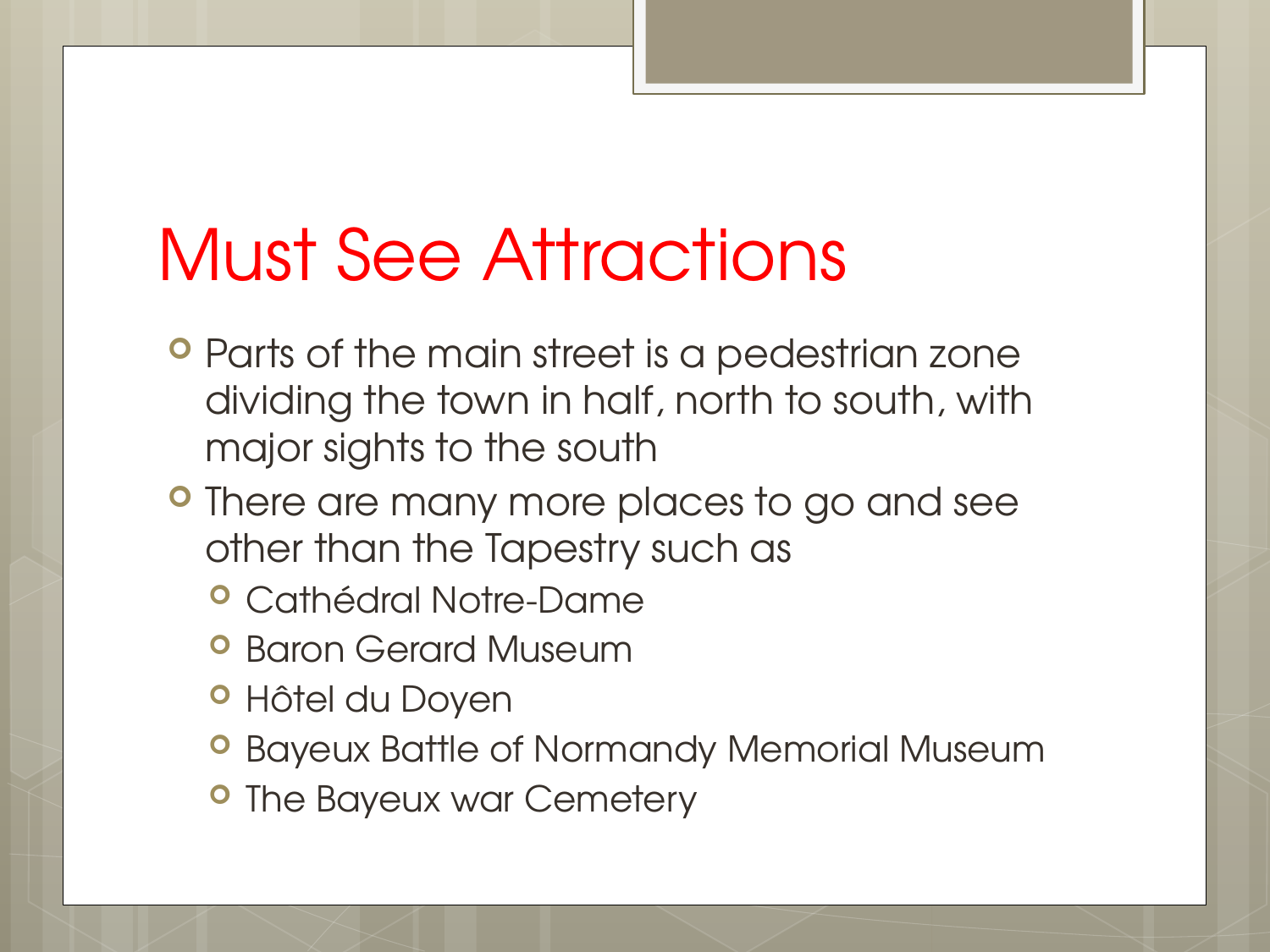

# Must See Attractions
Parts of the main street is a pedestrian zone dividing the town in half, north to south, with major sights to the south
There are many more places to go and see other than the Tapestry such as
Cathédral Notre-Dame
Baron Gerard Museum
Hôtel du Doyen
Bayeux Battle of Normandy Memorial Museum
The Bayeux war Cemetery